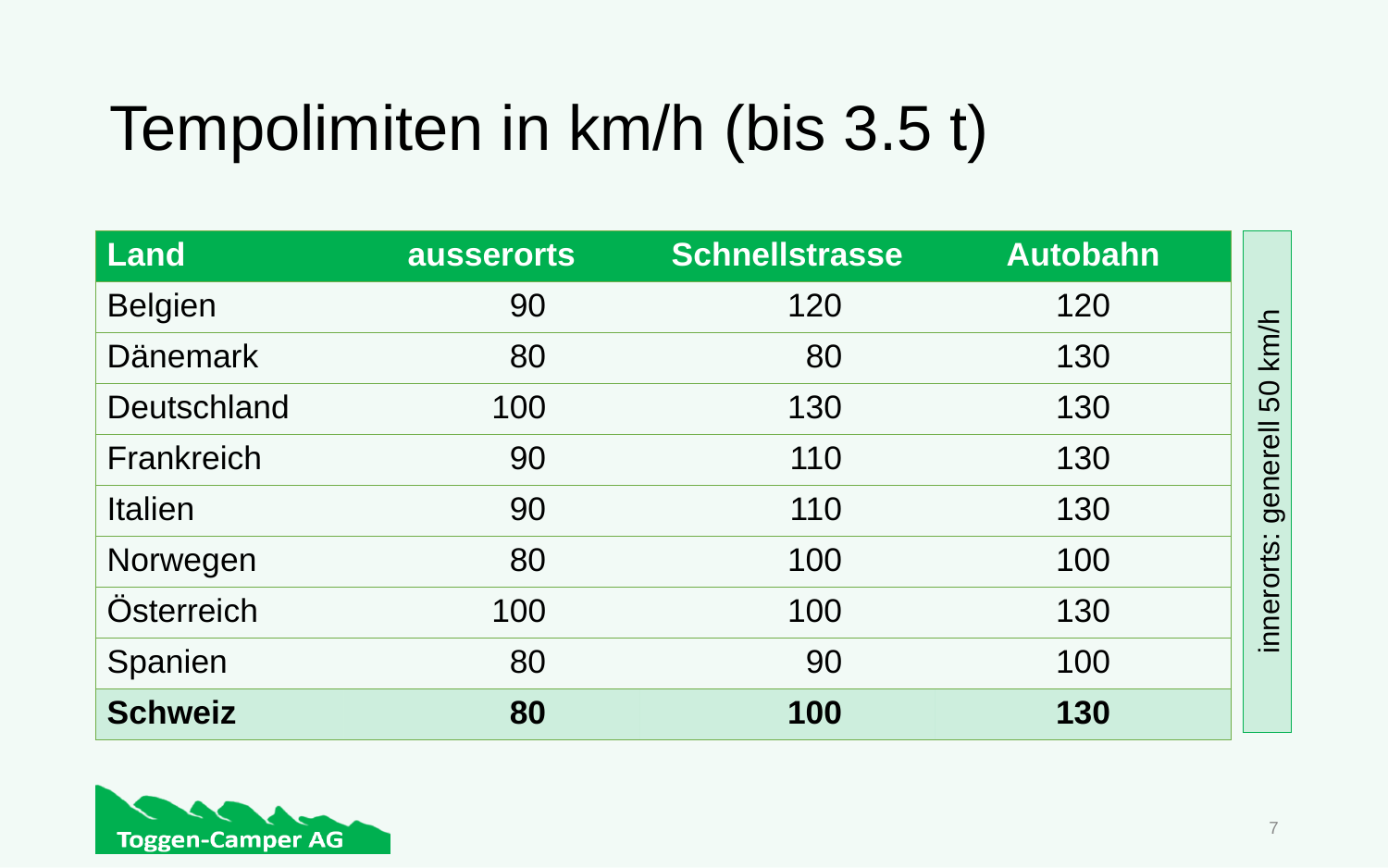

# Tempolimiten in km/h (bis 3.5 t)
| Land | ausserorts | Schnellstrasse | Autobahn |
| --- | --- | --- | --- |
| Belgien | 90 | 120 | 120 |
| Dänemark | 80 | 80 | 130 |
| Deutschland | 100 | 130 | 130 |
| Frankreich | 90 | 110 | 130 |
| Italien | 90 | 110 | 130 |
| Norwegen | 80 | 100 | 100 |
| Österreich | 100 | 100 | 130 |
| Spanien | 80 | 90 | 100 |
| Schweiz | 80 | 100 | 130 |
innerorts: generell 50 km/h
7